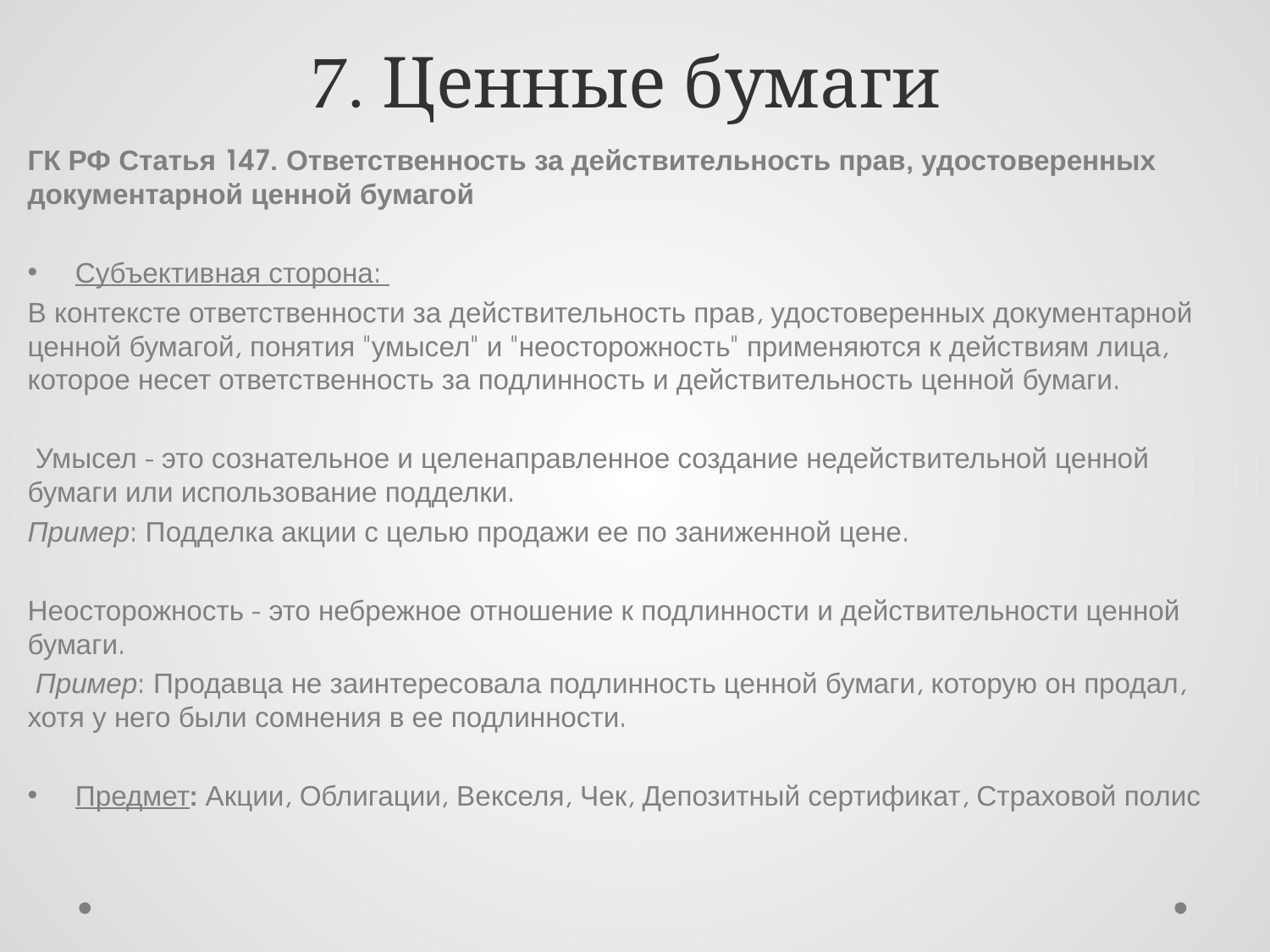

# 7. Ценные бумаги
ГК РФ Статья 147. Ответственность за действительность прав, удостоверенных документарной ценной бумагой

Субъективная сторона:
В контексте ответственности за действительность прав, удостоверенных документарной ценной бумагой, понятия "умысел" и "неосторожность" применяются к действиям лица, которое несет ответственность за подлинность и действительность ценной бумаги.

 Умысел - это сознательное и целенаправленное создание недействительной ценной бумаги или использование подделки.
Пример: Подделка акции с целью продажи ее по заниженной цене.

Неосторожность - это небрежное отношение к подлинности и действительности ценной бумаги.
 Пример: Продавца не заинтересовала подлинность ценной бумаги, которую он продал, хотя у него были сомнения в ее подлинности.

Предмет: Акции, Облигации, Векселя, Чек, Депозитный сертификат, Страховой полис